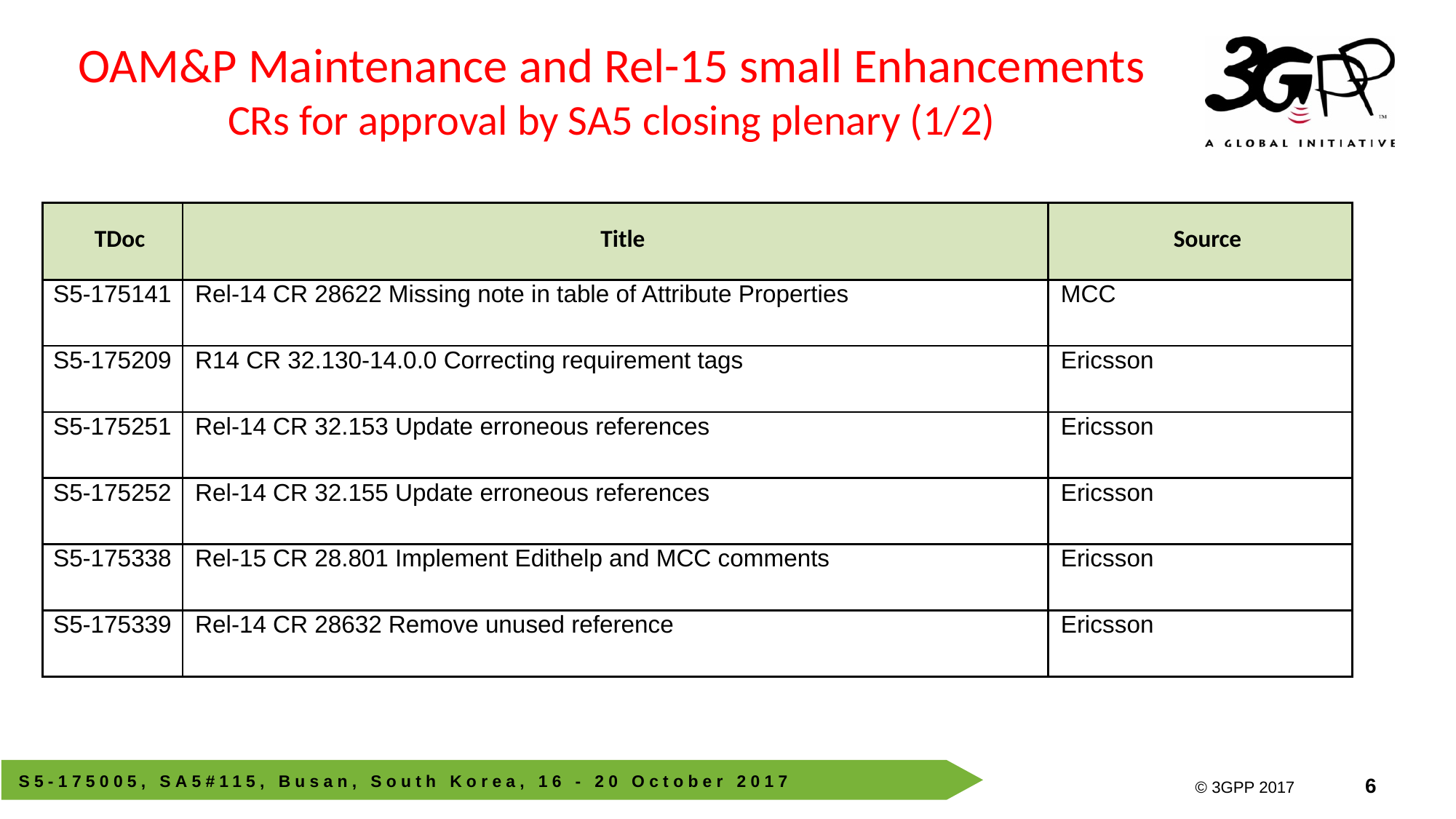

OAM&P Maintenance and Rel-15 small Enhancements
CRs for approval by SA5 closing plenary (1/2)
| TDoc | Title | Source |
| --- | --- | --- |
| S5-175141 | Rel-14 CR 28622 Missing note in table of Attribute Properties | MCC |
| S5-175209 | R14 CR 32.130-14.0.0 Correcting requirement tags | Ericsson |
| S5-175251 | Rel-14 CR 32.153 Update erroneous references | Ericsson |
| S5-175252 | Rel-14 CR 32.155 Update erroneous references | Ericsson |
| S5-175338 | Rel-15 CR 28.801 Implement Edithelp and MCC comments | Ericsson |
| S5-175339 | Rel-14 CR 28632 Remove unused reference | Ericsson |